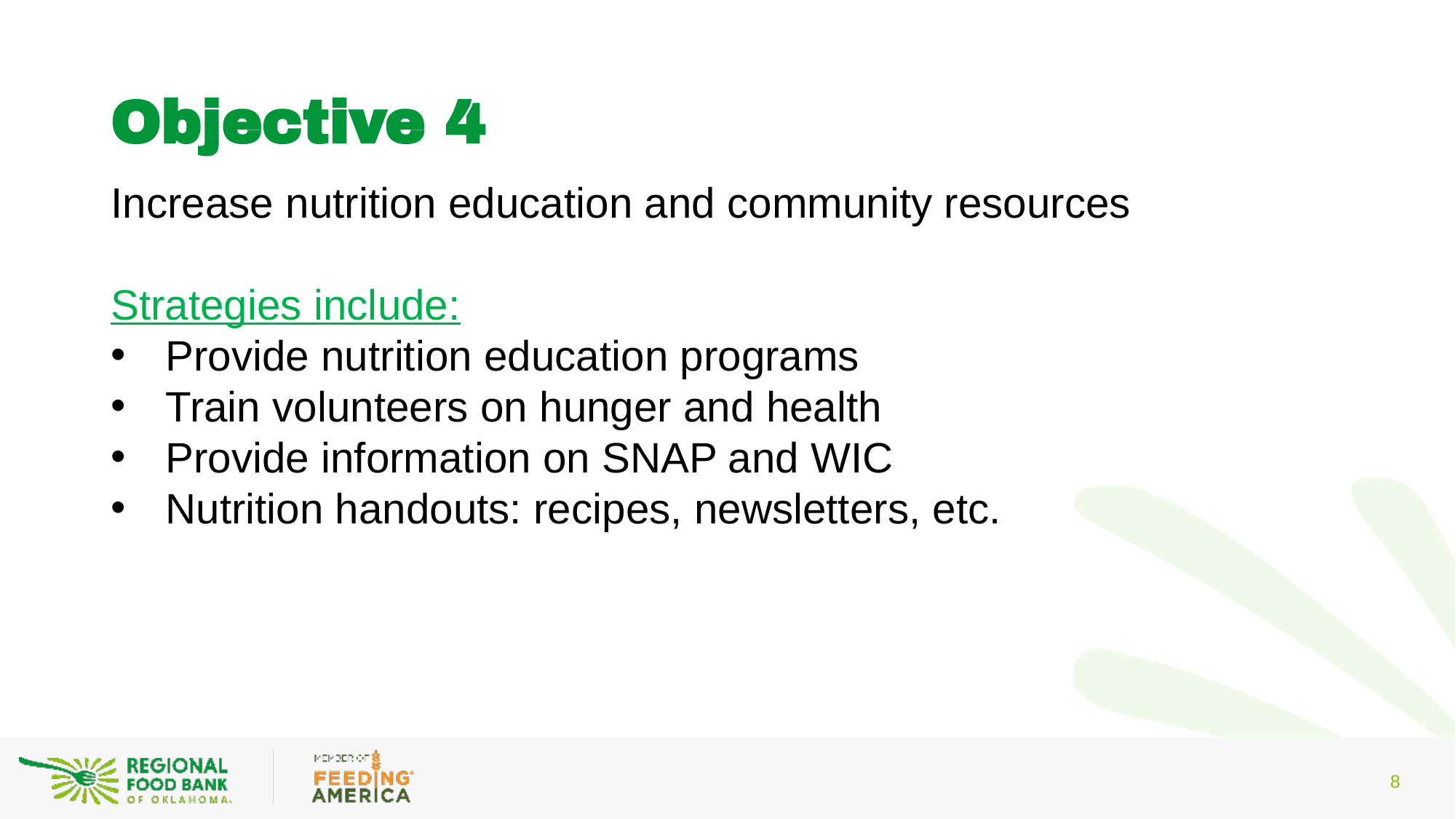

# Objective 4
Increase nutrition education and community resources

Strategies include:
Provide nutrition education programs
Train volunteers on hunger and health
Provide information on SNAP and WIC
Nutrition handouts: recipes, newsletters, etc.